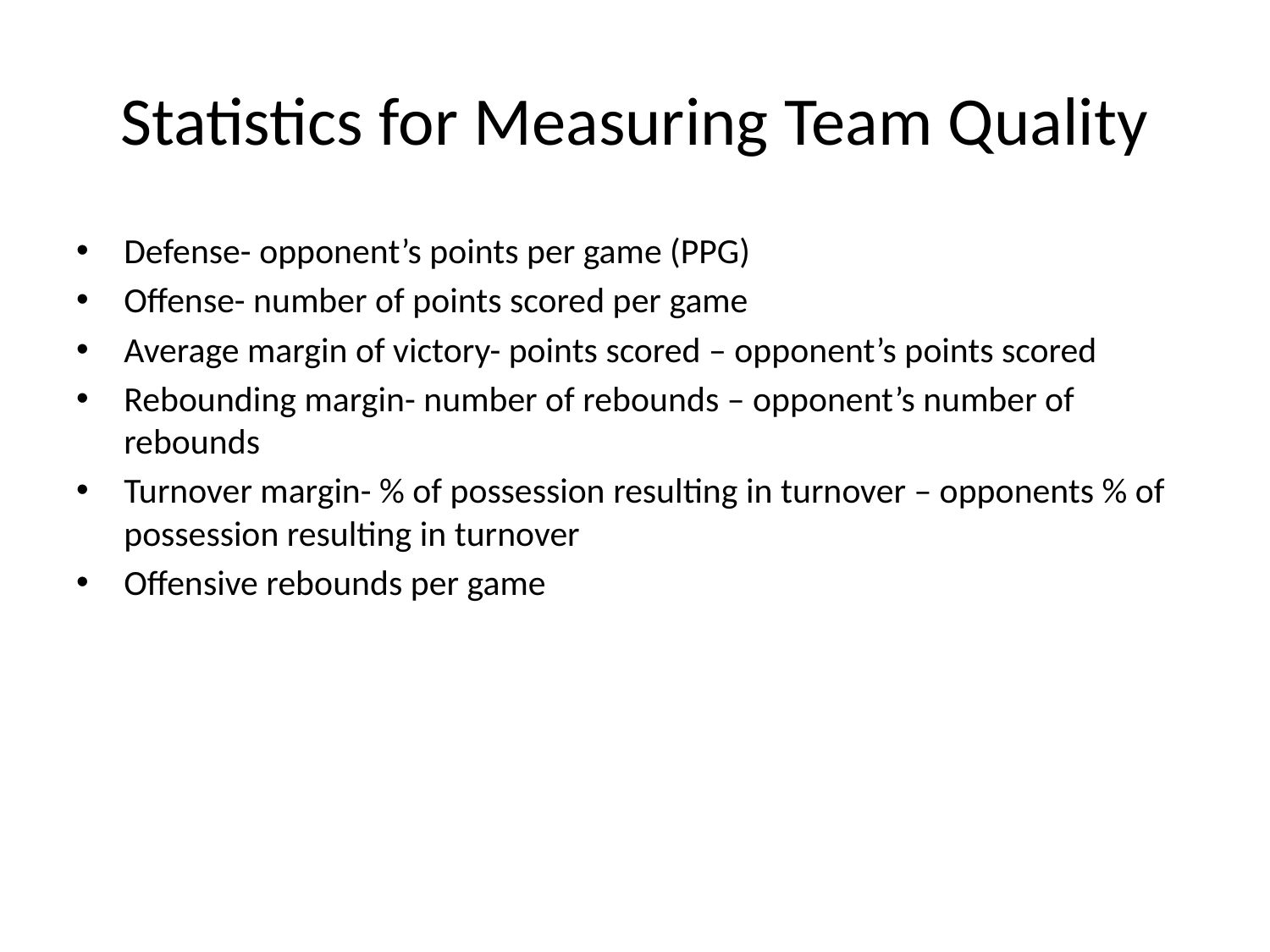

# Statistics for Measuring Team Quality
Defense- opponent’s points per game (PPG)
Offense- number of points scored per game
Average margin of victory- points scored – opponent’s points scored
Rebounding margin- number of rebounds – opponent’s number of rebounds
Turnover margin- % of possession resulting in turnover – opponents % of possession resulting in turnover
Offensive rebounds per game